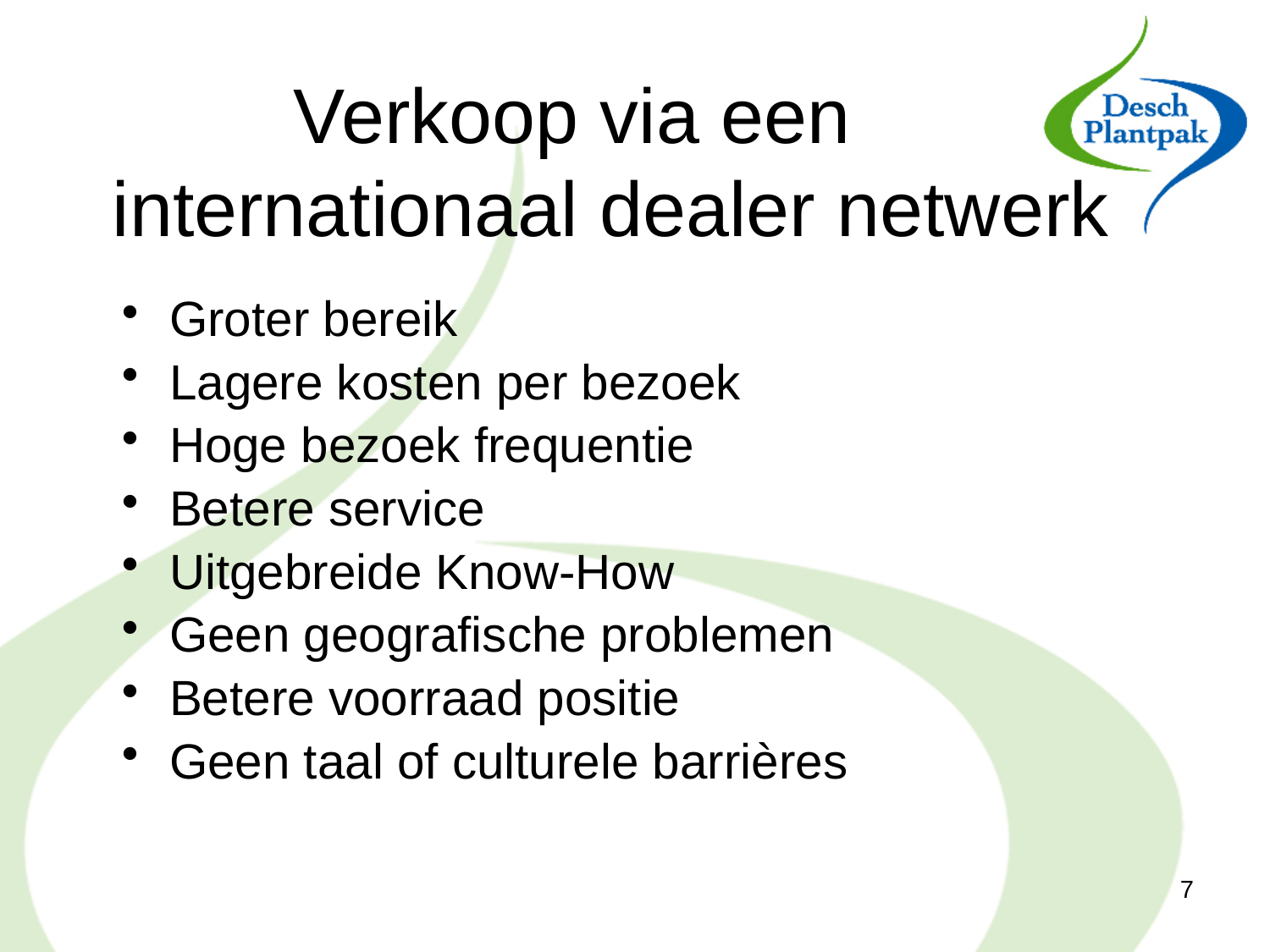

# Verkoop via een	 internationaal dealer netwerk
Groter bereik
Lagere kosten per bezoek
Hoge bezoek frequentie
Betere service
Uitgebreide Know-How
Geen geografische problemen
Betere voorraad positie
Geen taal of culturele barrières
7